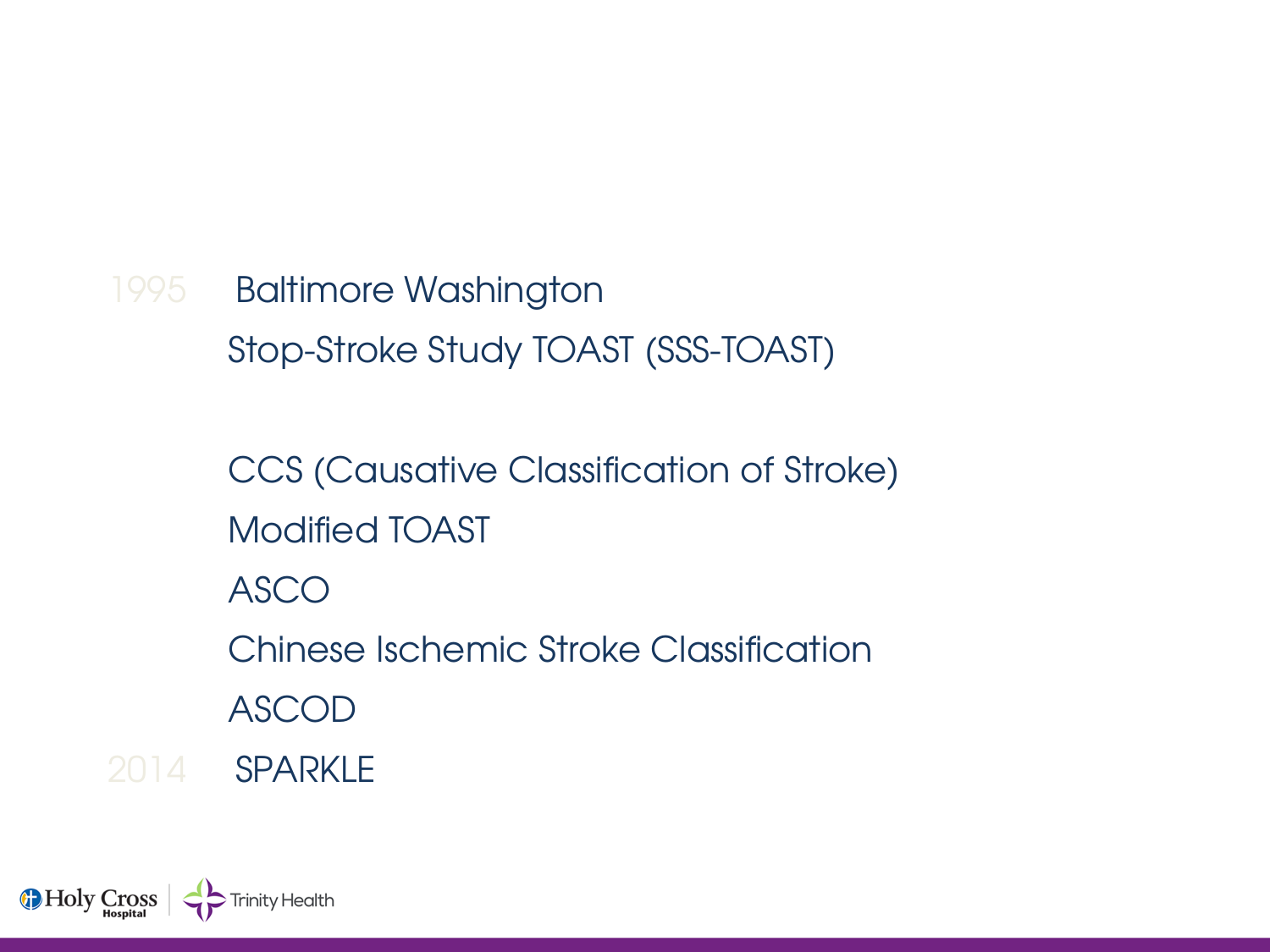

1995     Baltimore Washington
     Stop-Stroke Study TOAST (SSS-TOAST)

     CCS (Causative Classification of Stroke)
     Modified TOAST
     ASCO
     Chinese Ischemic Stroke Classification
     ASCOD
2014     SPARKLE